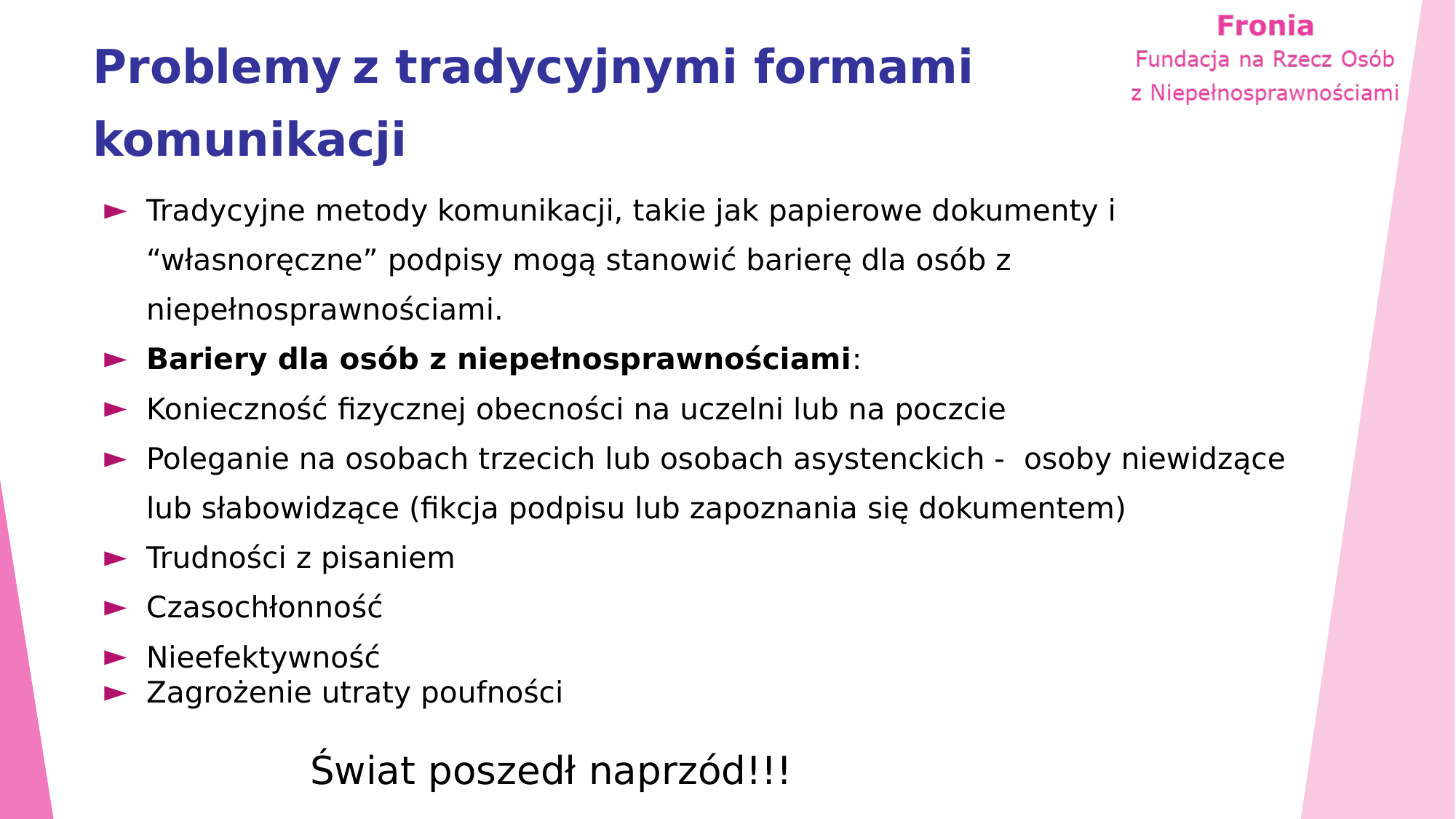

# Problemy z tradycyjnymi formami  komunikacji
Tradycyjne metody komunikacji, takie jak papierowe dokumenty i “własnoręczne” podpisy mogą stanowić barierę dla osób z niepełnosprawnościami.
Bariery dla osób z niepełnosprawnościami:
Konieczność fizycznej obecności na uczelni lub na poczcie
Poleganie na osobach trzecich lub osobach asystenckich -  osoby niewidzące lub słabowidzące (fikcja podpisu lub zapoznania się dokumentem)
Trudności z pisaniem
Czasochłonność
Nieefektywność
Zagrożenie utraty poufności
		Świat poszedł naprzód!!!